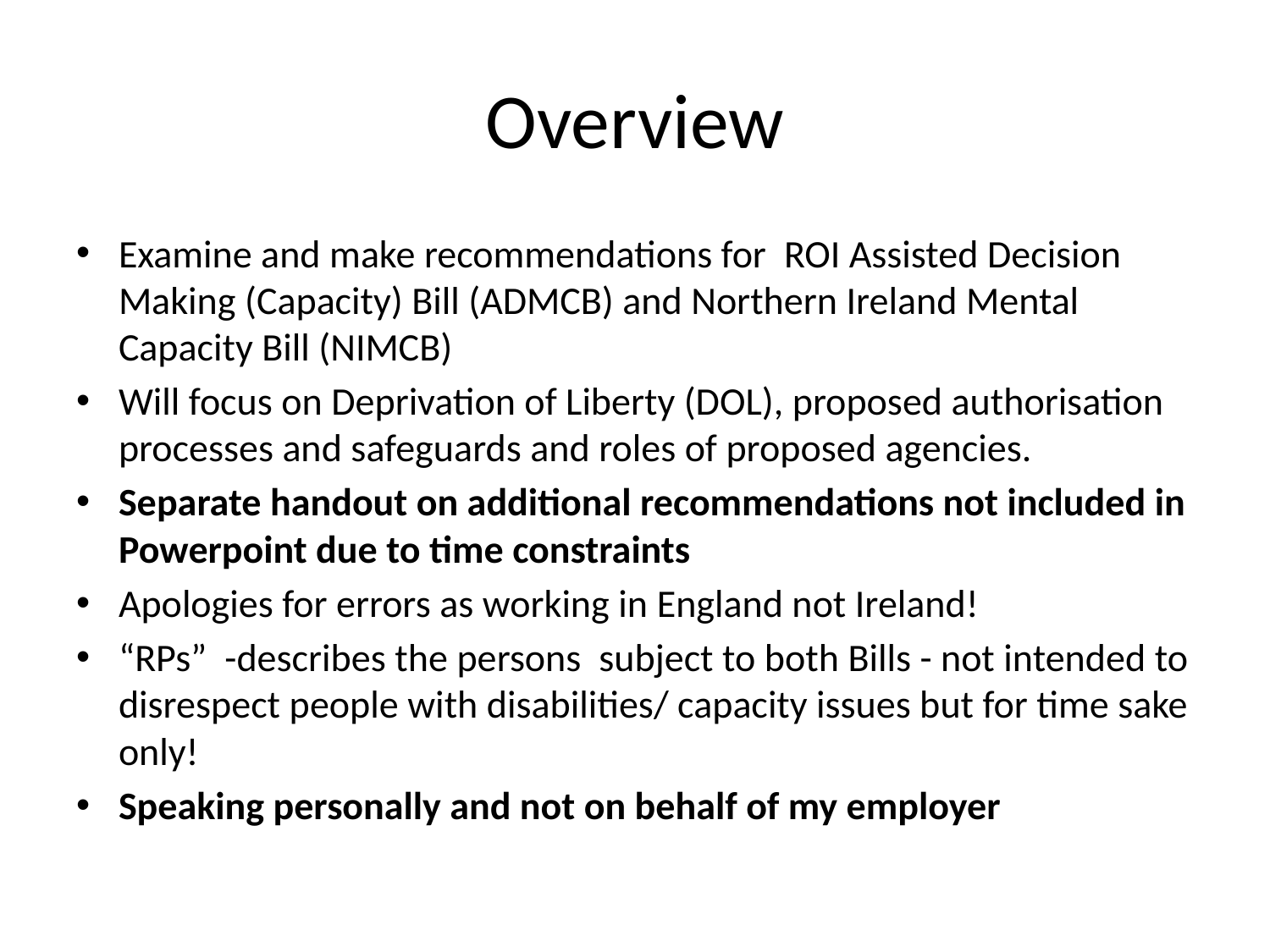

# Overview
Examine and make recommendations for  ROI Assisted Decision Making (Capacity) Bill (ADMCB) and Northern Ireland Mental Capacity Bill (NIMCB)
Will focus on Deprivation of Liberty (DOL), proposed authorisation processes and safeguards and roles of proposed agencies.
Separate handout on additional recommendations not included in Powerpoint due to time constraints
Apologies for errors as working in England not Ireland!
“RPs”  -describes the persons  subject to both Bills - not intended to disrespect people with disabilities/ capacity issues but for time sake only!
Speaking personally and not on behalf of my employer